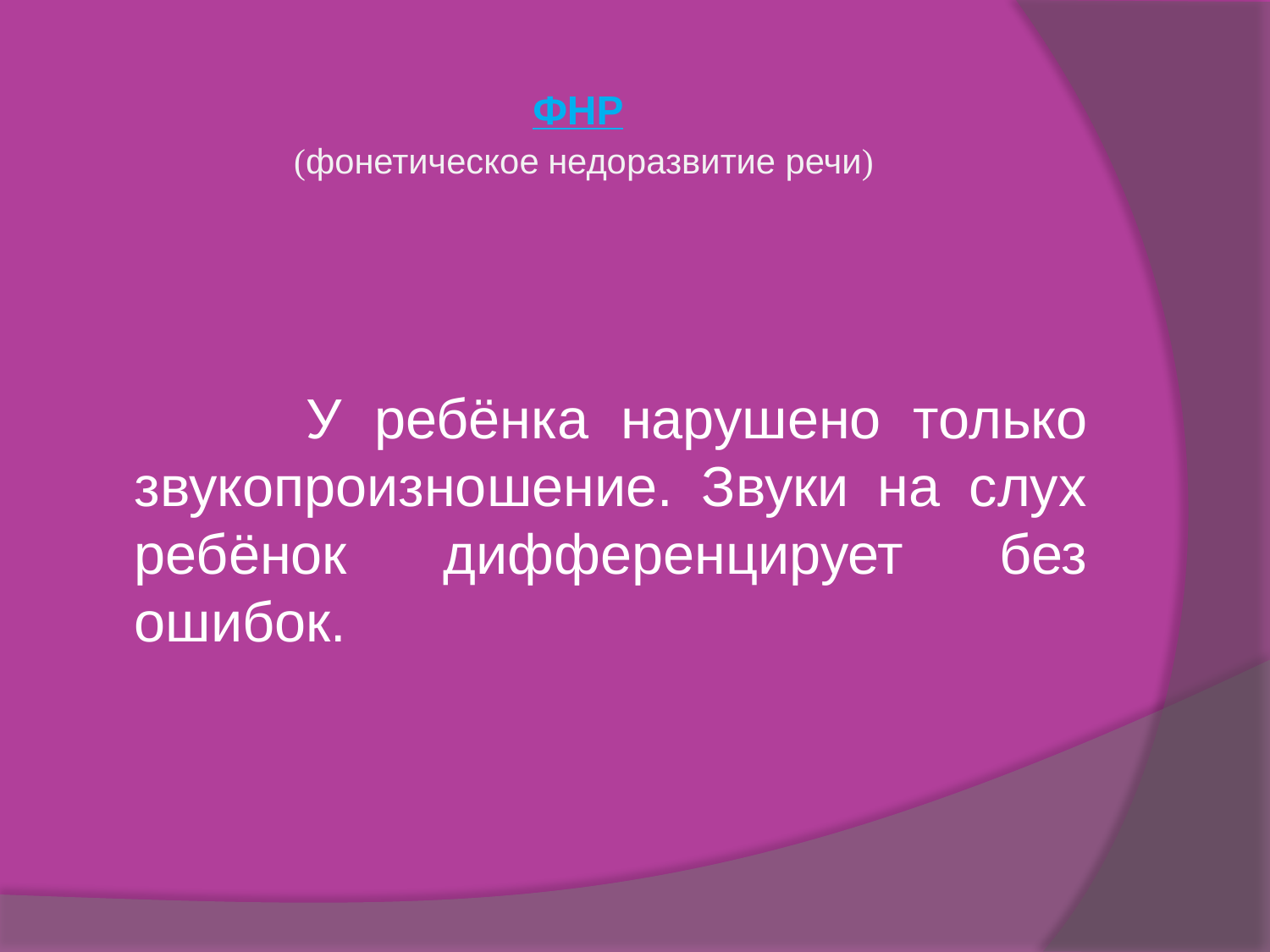

# ФНР (фонетическое недоразвитие речи)

       У ребёнка нарушено только звукопроизношение. Звуки на слух ребёнок дифференцирует без ошибок.